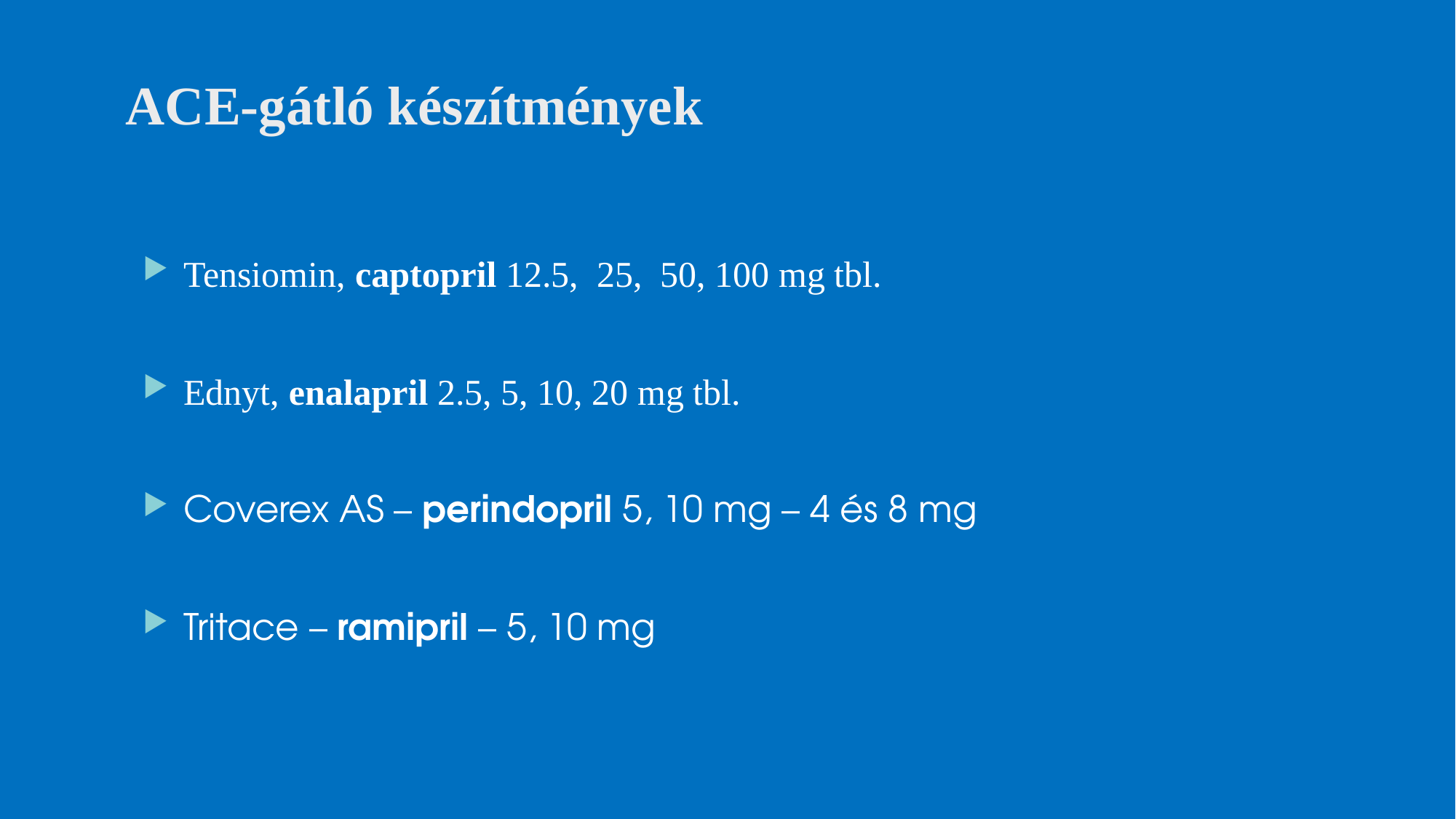

# ACE-gátló készítmények
Tensiomin, captopril 12.5,  25,  50, 100 mg tbl.

Ednyt, enalapril 2.5, 5, 10, 20 mg tbl.

Coverex AS – perindopril 5, 10 mg – 4 és 8 mg

Tritace – ramipril – 5, 10 mg